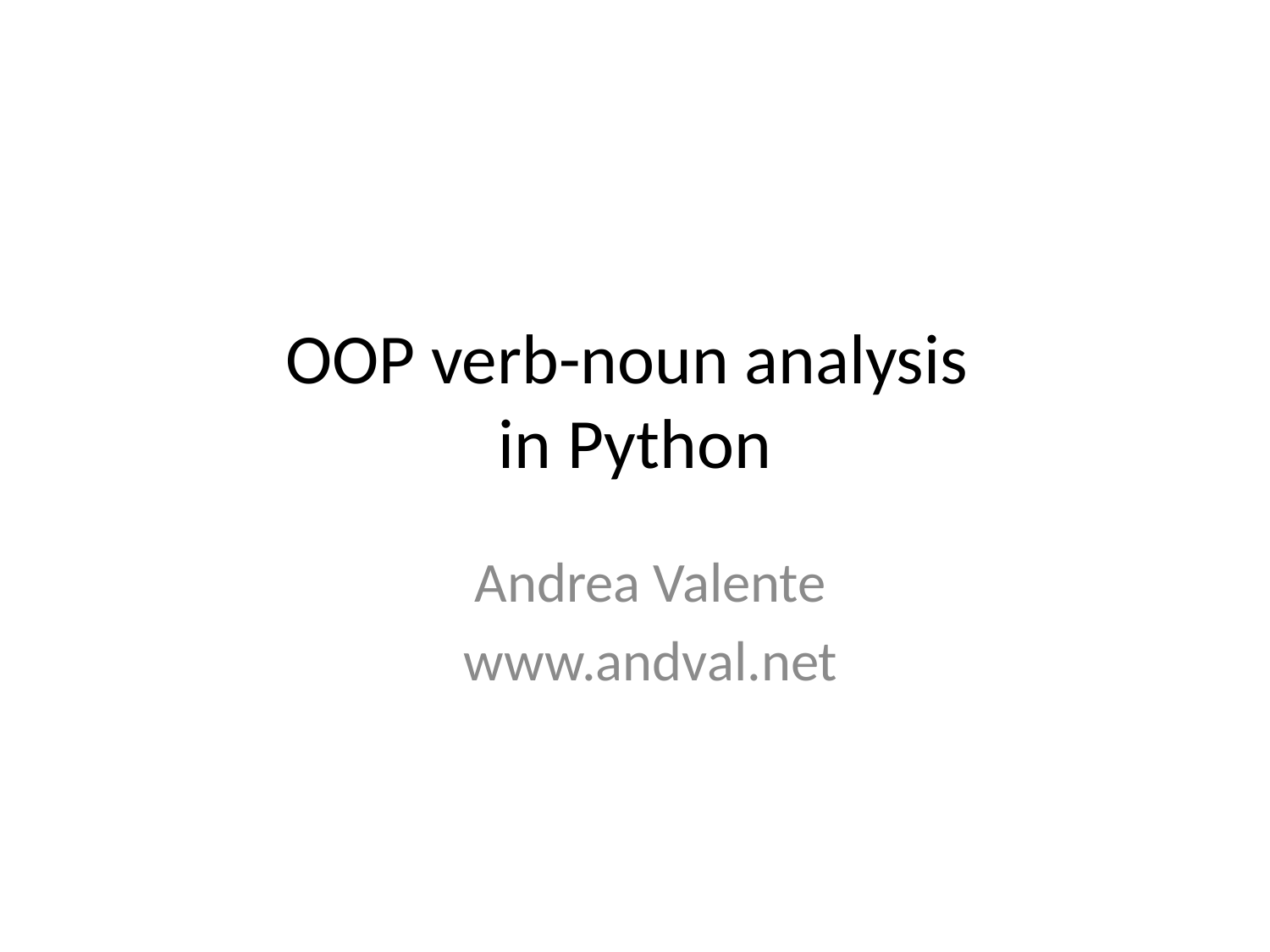

# OOP verb-noun analysis in Python
Andrea Valente
www.andval.net